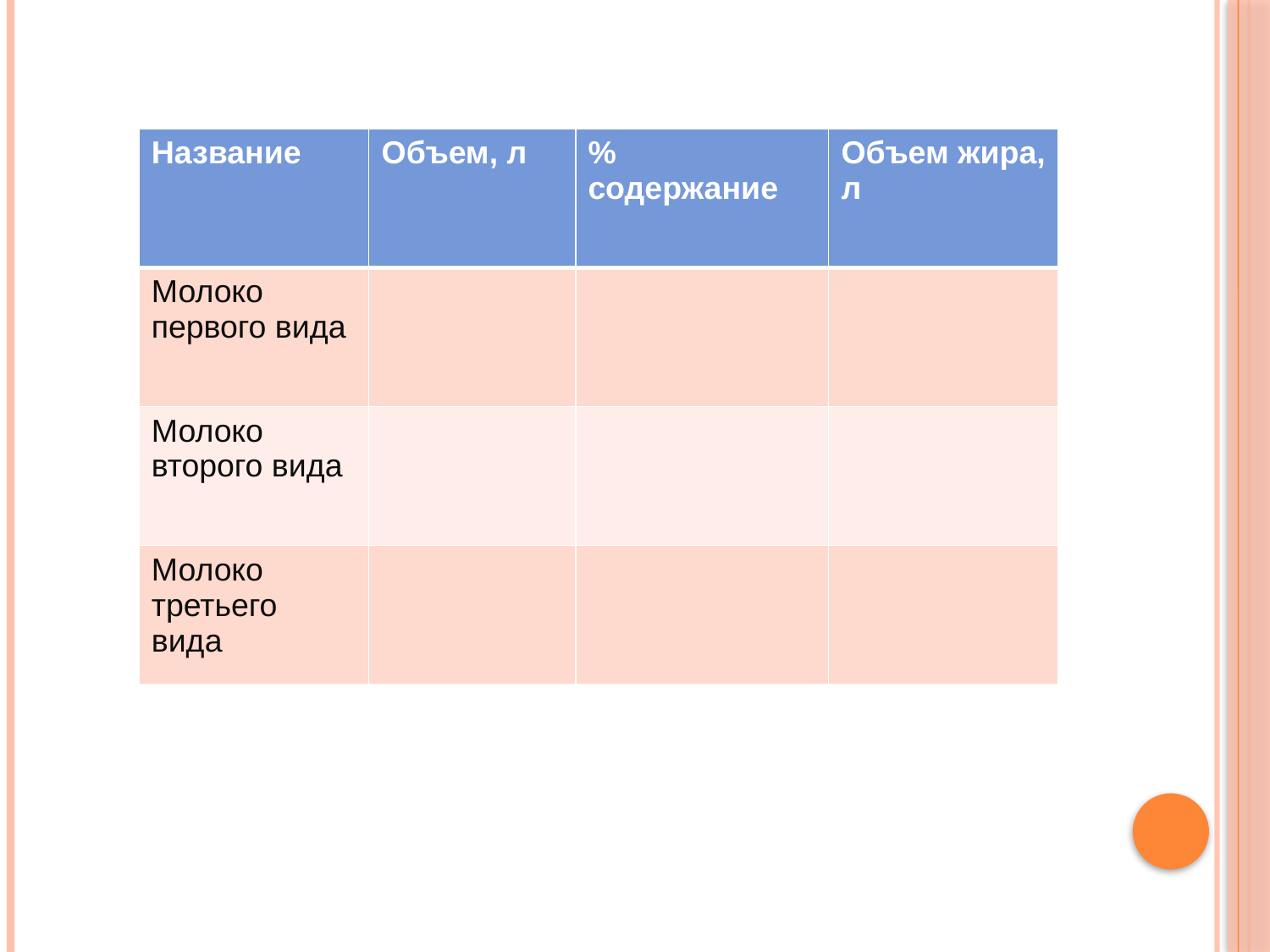

| Название | Объем, л | % содержание | Объем жира, л |
| --- | --- | --- | --- |
| Молоко первого вида |  |  |  |
| Молоко второго вида |  |  |  |
| Молоко третьего вида |  |  |  |